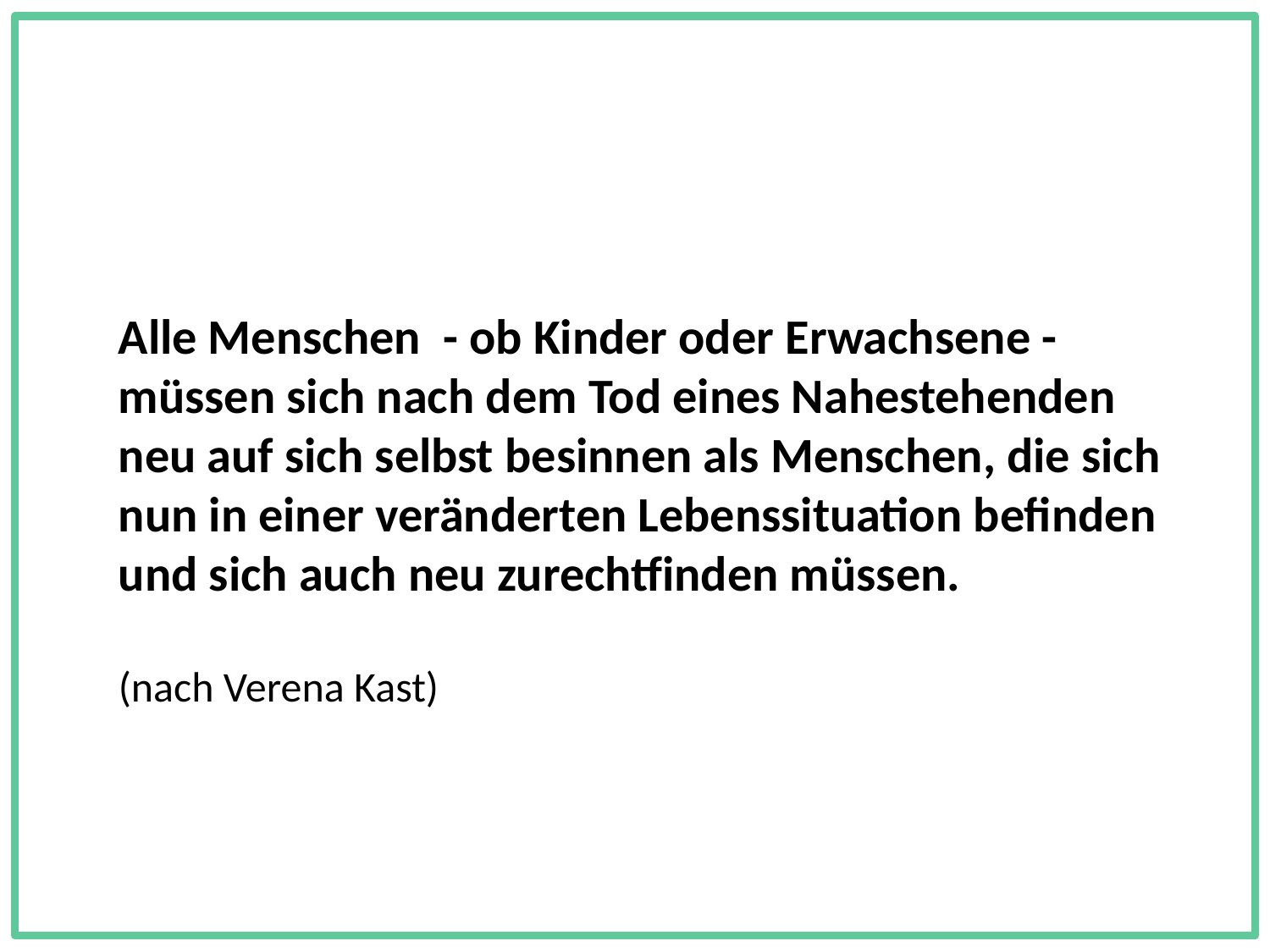

Alle Menschen  - ob Kinder oder Erwachsene - müssen sich nach dem Tod eines Nahestehenden neu auf sich selbst besinnen als Menschen, die sich nun in einer veränderten Lebenssituation befinden und sich auch neu zurechtfinden müssen.

(nach Verena Kast)